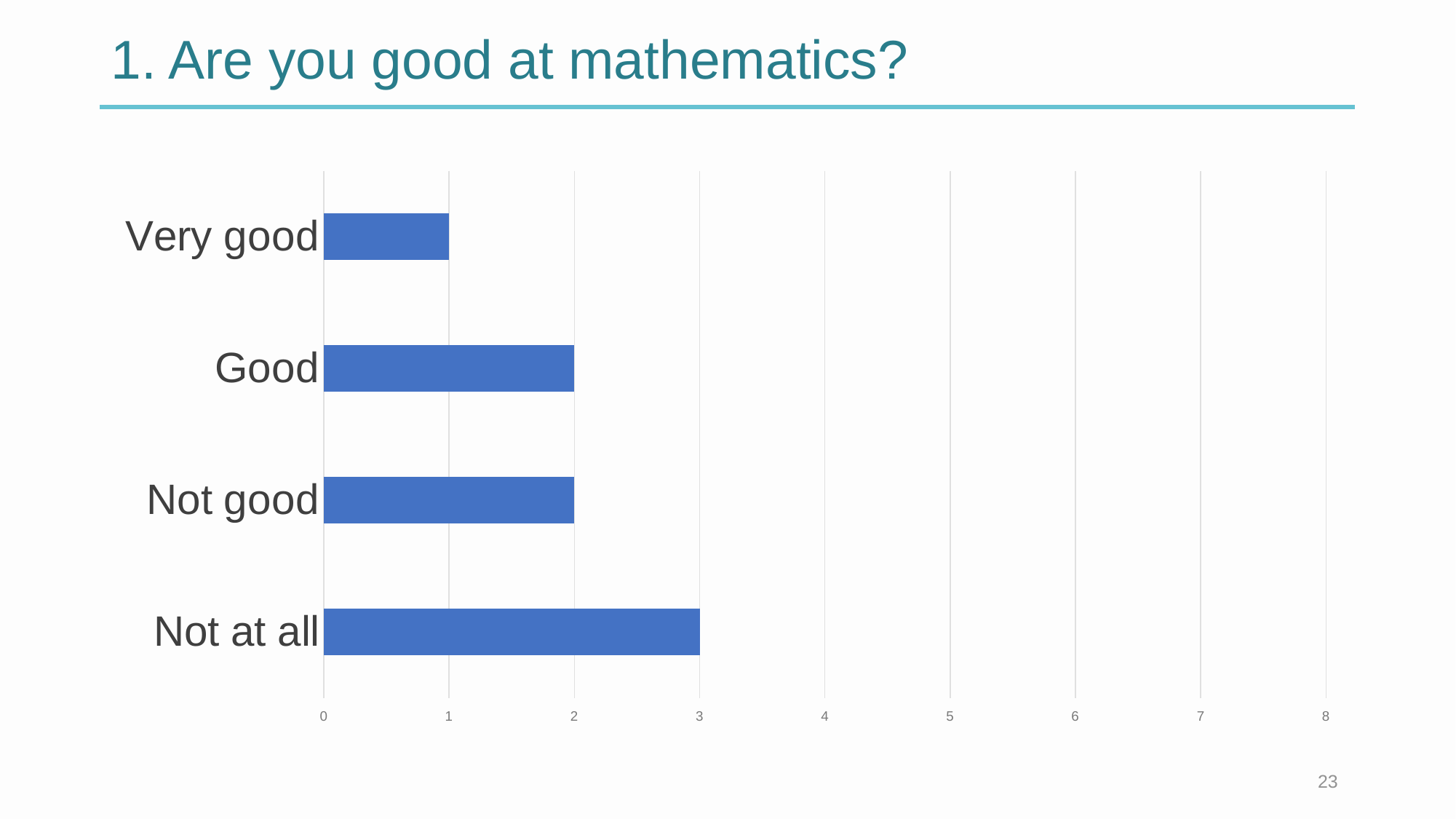

# 1. Are you good at mathematics?

### Chart

| Category |  |
|---|---|
| Very good | 1.0 |
| Good | 2.0 |
| Not good | 2.0 |
| Not at all | 3.0 |
23